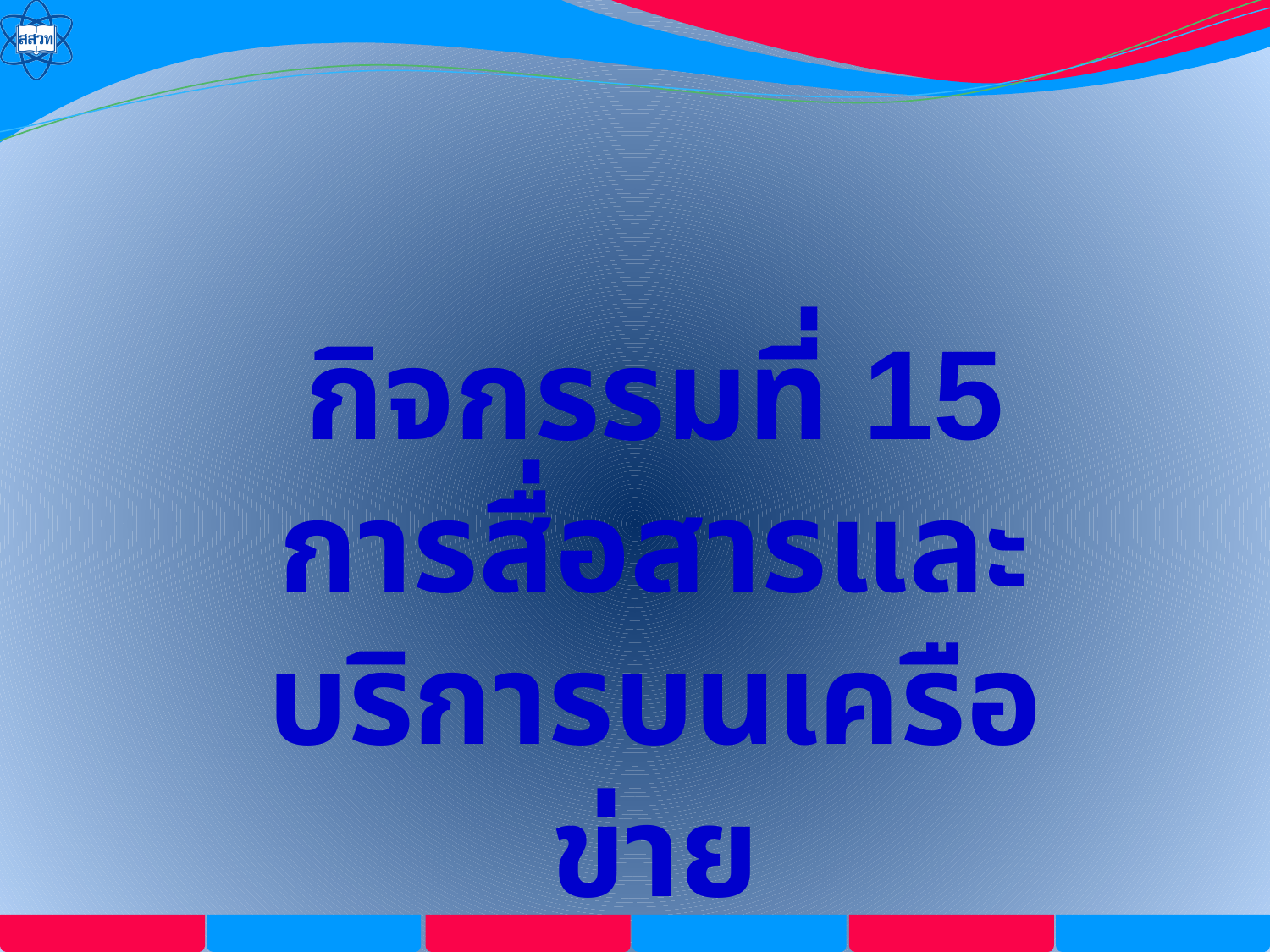

กิจกรรมที่ 15
การสื่อสารและบริการบนเครือข่าย